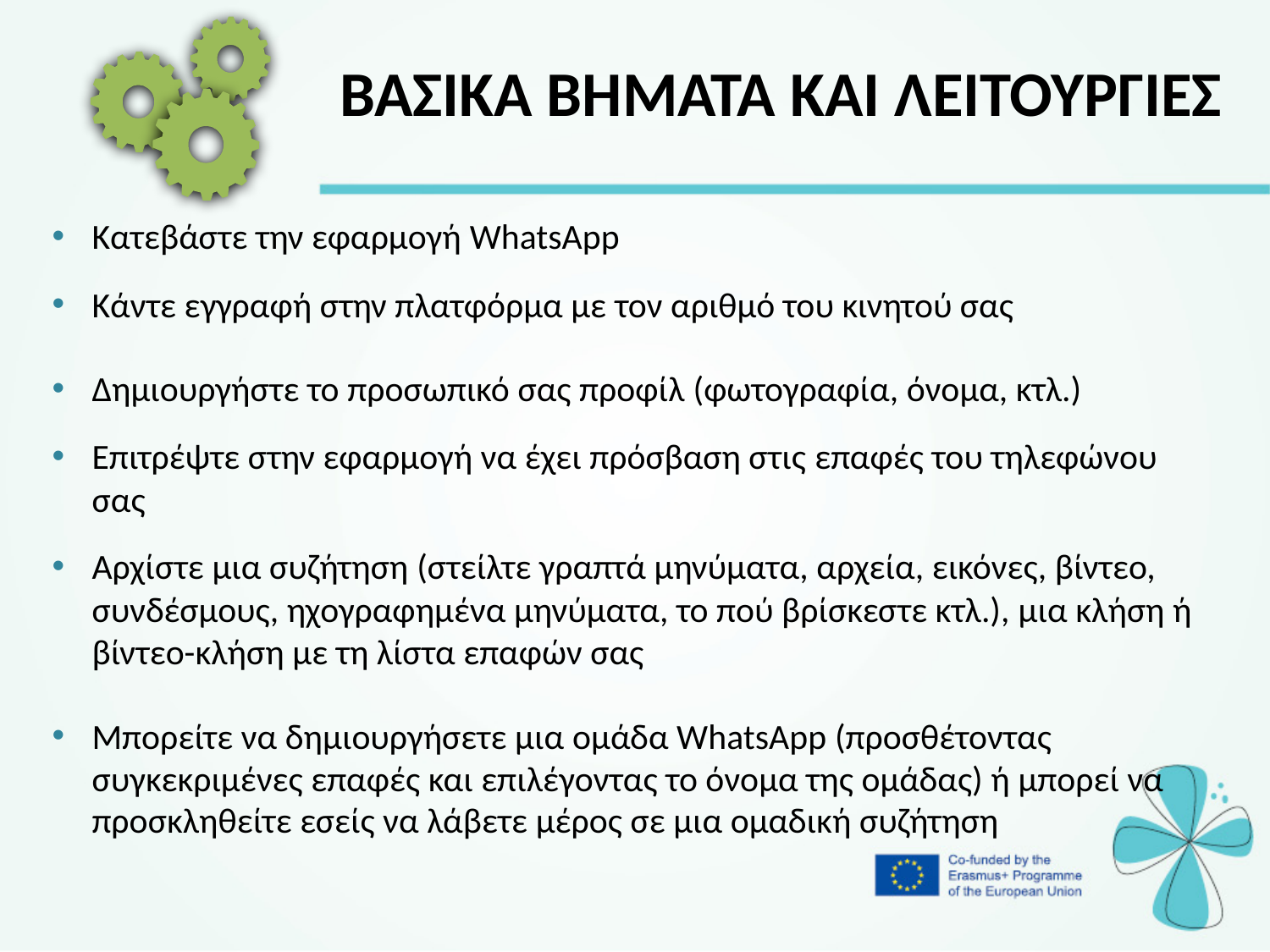

ΒΑΣΙΚΑ ΒΗΜΑΤΑ ΚΑΙ ΛΕΙΤΟΥΡΓΙΕΣ
Κατεβάστε την εφαρμογή WhatsApp

Κάντε εγγραφή στην πλατφόρμα με τον αριθμό του κινητού σας

Δημιουργήστε το προσωπικό σας προφίλ (φωτογραφία, όνομα, κτλ.)

Επιτρέψτε στην εφαρμογή να έχει πρόσβαση στις επαφές του τηλεφώνου σας

Αρχίστε μια συζήτηση (στείλτε γραπτά μηνύματα, αρχεία, εικόνες, βίντεο, συνδέσμους, ηχογραφημένα μηνύματα, το πού βρίσκεστε κτλ.), μια κλήση ή βίντεο-κλήση με τη λίστα επαφών σας

Μπορείτε να δημιουργήσετε μια ομάδα WhatsApp (προσθέτοντας συγκεκριμένες επαφές και επιλέγοντας το όνομα της ομάδας) ή μπορεί να προσκληθείτε εσείς να λάβετε μέρος σε μια ομαδική συζήτηση